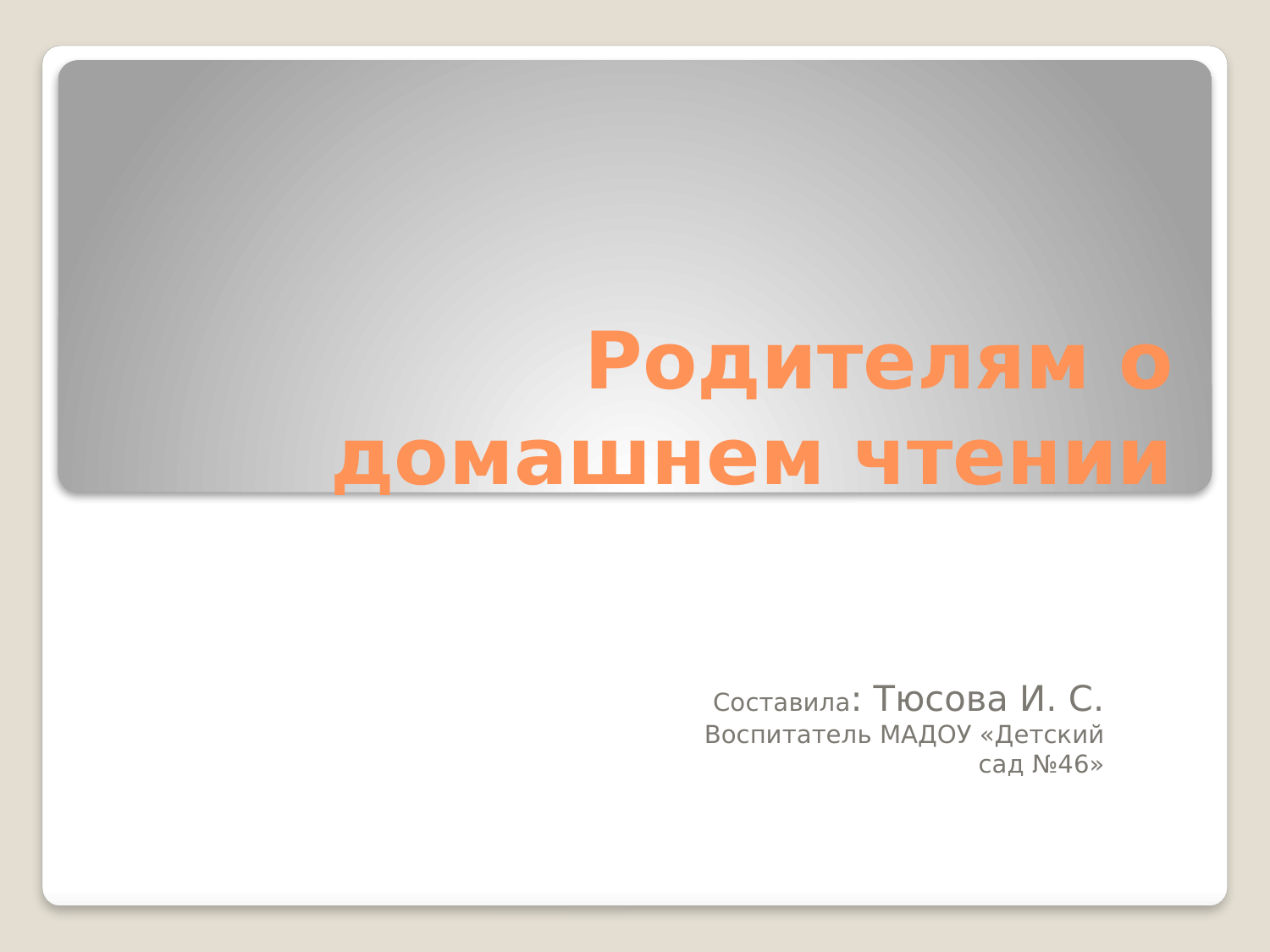

# Родителям о домашнем чтении
  Составила: Тюсова И. С.
Воспитатель МАДОУ «Детский сад №46»